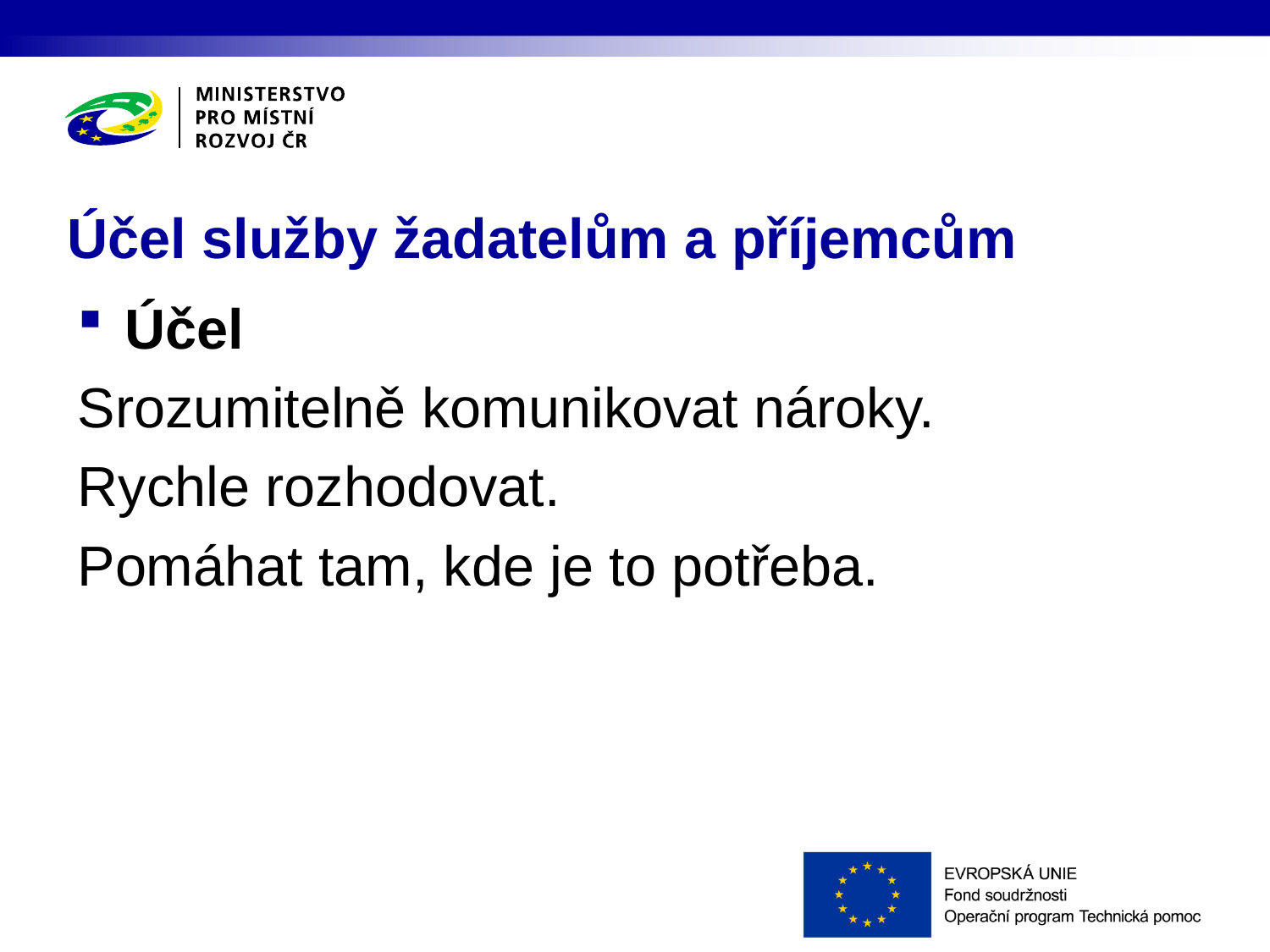

# Účel služby žadatelům a příjemcům
Účel
Srozumitelně komunikovat nároky.
Rychle rozhodovat.
Pomáhat tam, kde je to potřeba.